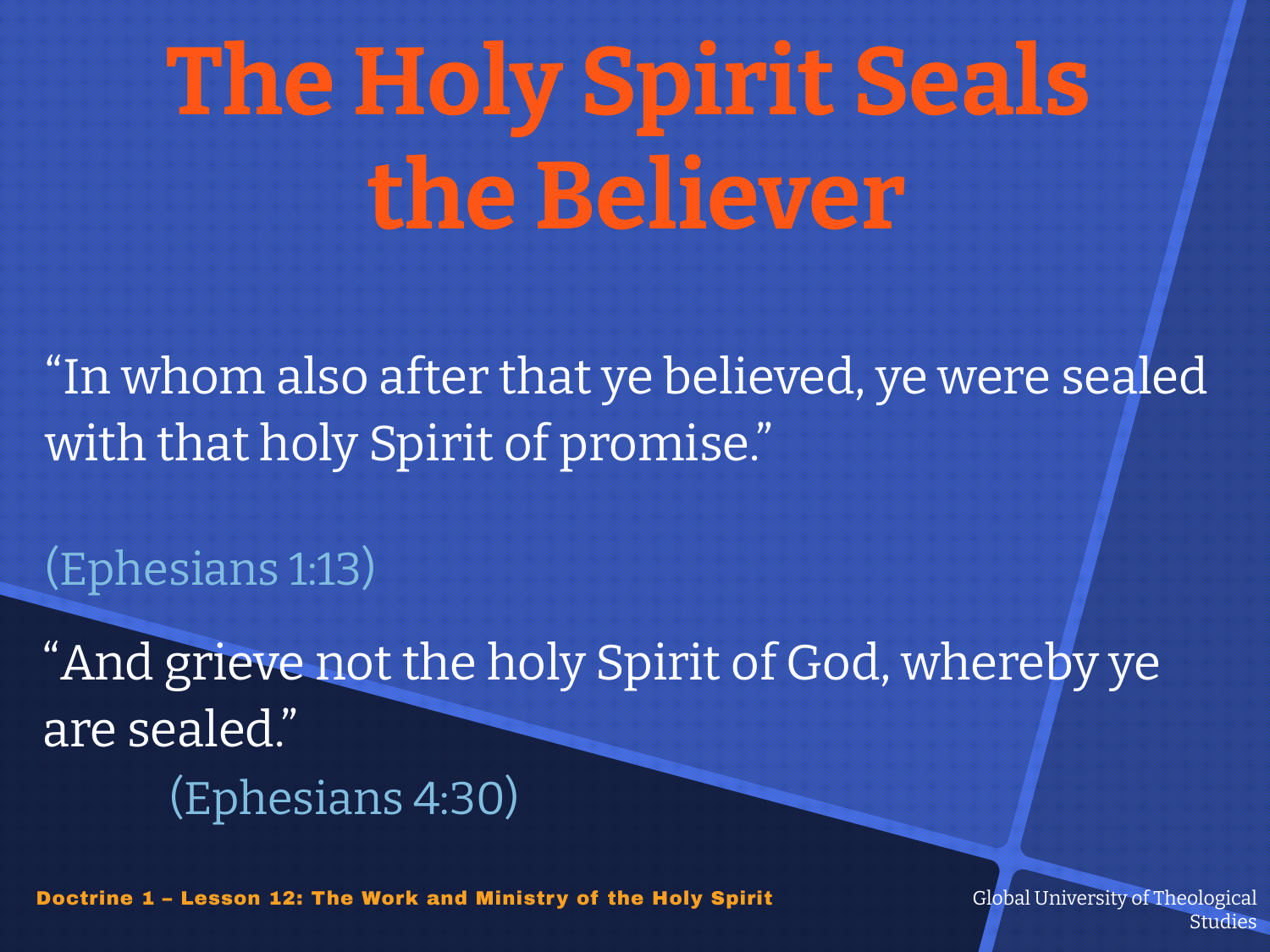

The Holy Spirit Seals
the Believer
“In whom also after that ye believed, ye were sealed with that holy Spirit of promise.”												 (Ephesians 1:13)
“And grieve not the holy Spirit of God, whereby ye are sealed.”								(Ephesians 4:30)
Doctrine 1 – Lesson 12: The Work and Ministry of the Holy Spirit		      Global University of Theological Studies